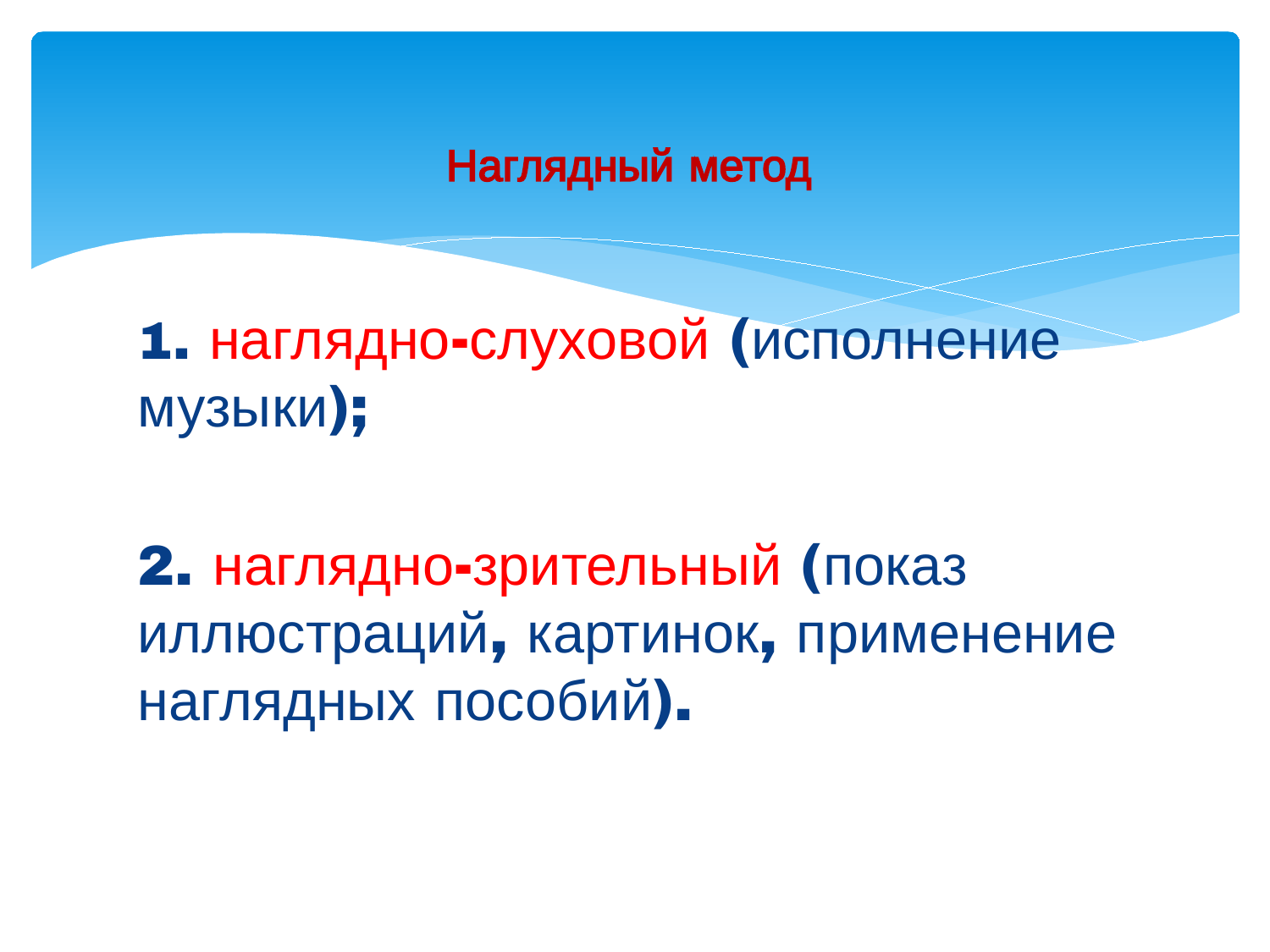

# Наглядный метод
1. наглядно-слуховой (исполнение музыки);

2. наглядно-зрительный (показ иллюстраций, картинок, применение наглядных пособий).